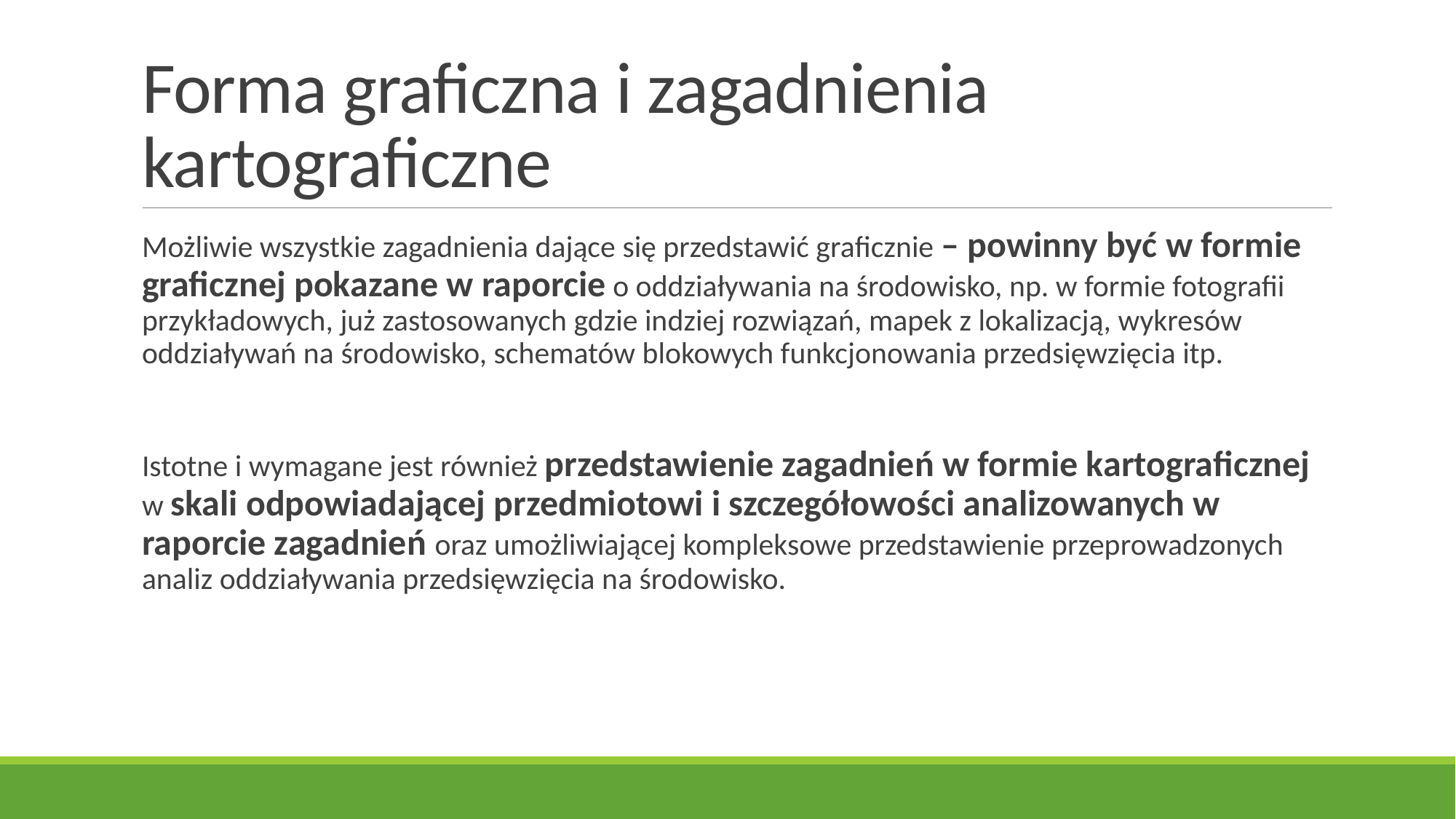

# Forma graficzna i zagadnienia kartograficzne
Możliwie wszystkie zagadnienia dające się przedstawić graficznie – powinny być w formie graficznej pokazane w raporcie o oddziaływania na środowisko, np. w formie fotografii przykładowych, już zastosowanych gdzie indziej rozwiązań, mapek z lokalizacją, wykresów oddziaływań na środowisko, schematów blokowych funkcjonowania przedsięwzięcia itp.

Istotne i wymagane jest również przedstawienie zagadnień w formie kartograficznej w skali odpowiadającej przedmiotowi i szczegółowości analizowanych w raporcie zagadnień oraz umożliwiającej kompleksowe przedstawienie przeprowadzonych analiz oddziaływania przedsięwzięcia na środowisko.